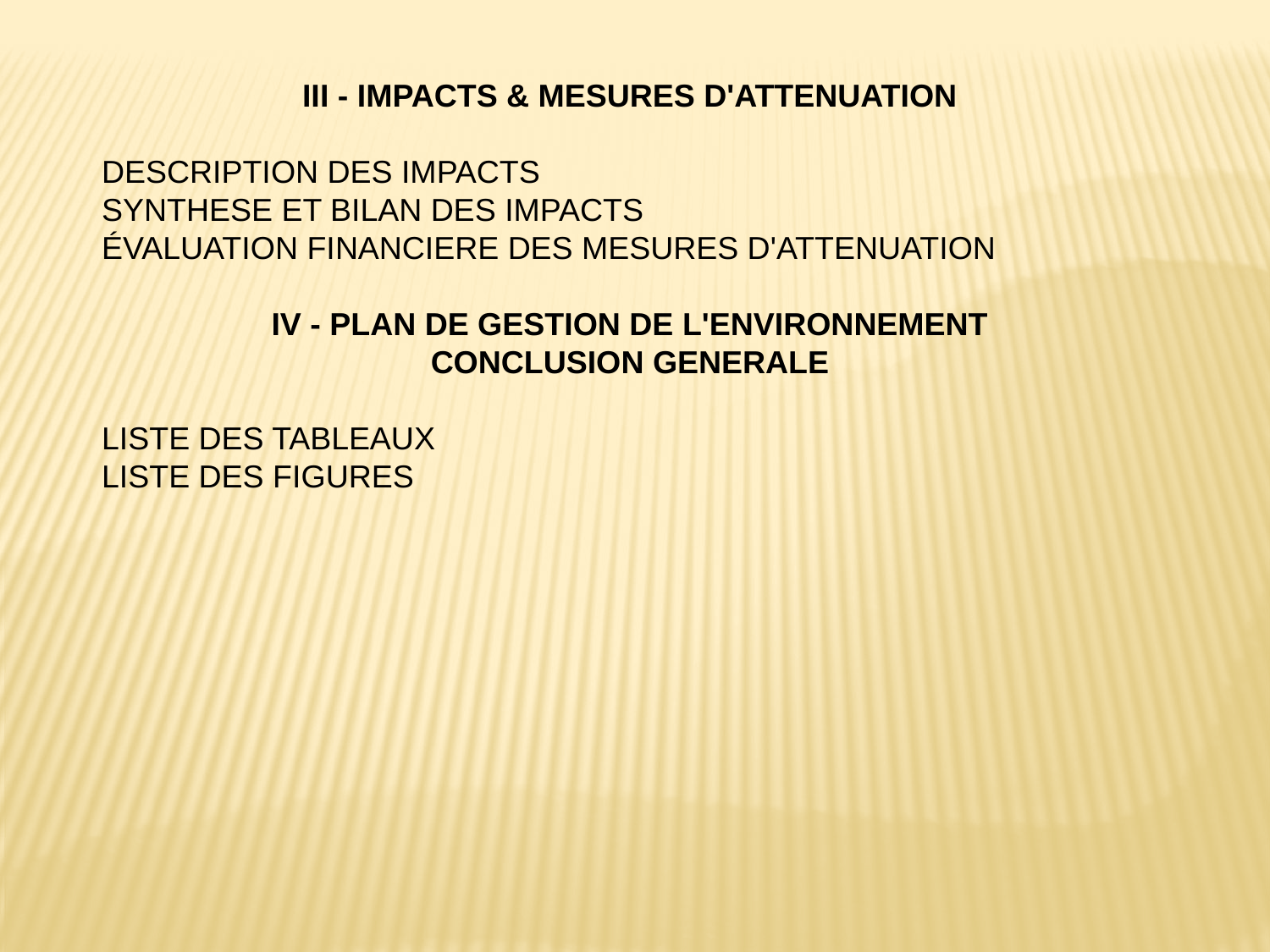

III - IMPACTS & MESURES D'ATTENUATION

DESCRIPTION DES IMPACTS
SYNTHESE ET BILAN DES IMPACTS
ÉVALUATION FINANCIERE DES MESURES D'ATTENUATION

IV - PLAN DE GESTION DE L'ENVIRONNEMENT
CONCLUSION GENERALE

LISTE DES TABLEAUX
LISTE DES FIGURES